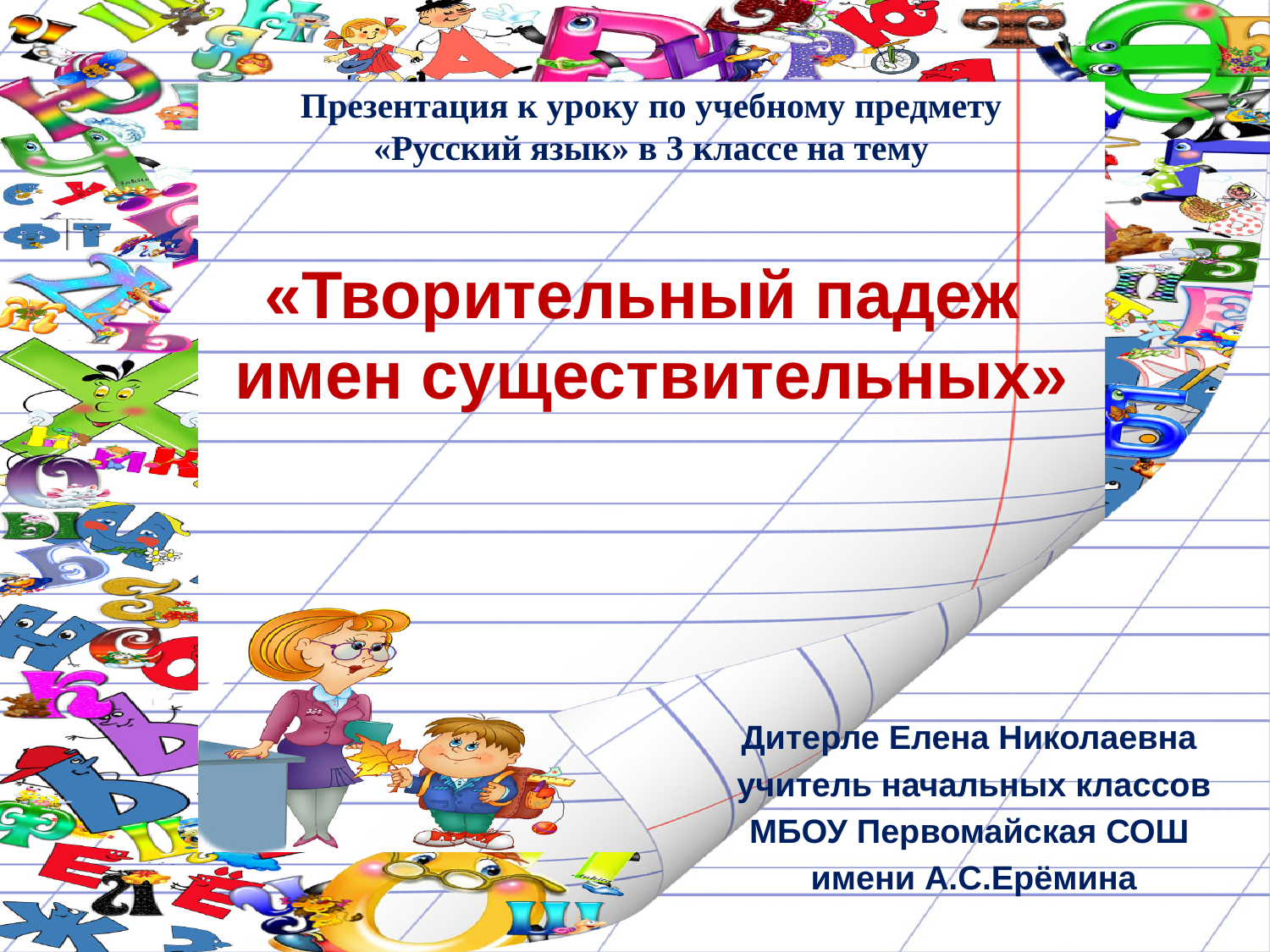

# Презентация к уроку по учебному предмету «Русский язык» в 3 классе на тему «Творительный падеж имен существительных»
Дитерле Елена Николаевна
учитель начальных классов
МБОУ Первомайская СОШ
имени А.С.Ерёмина